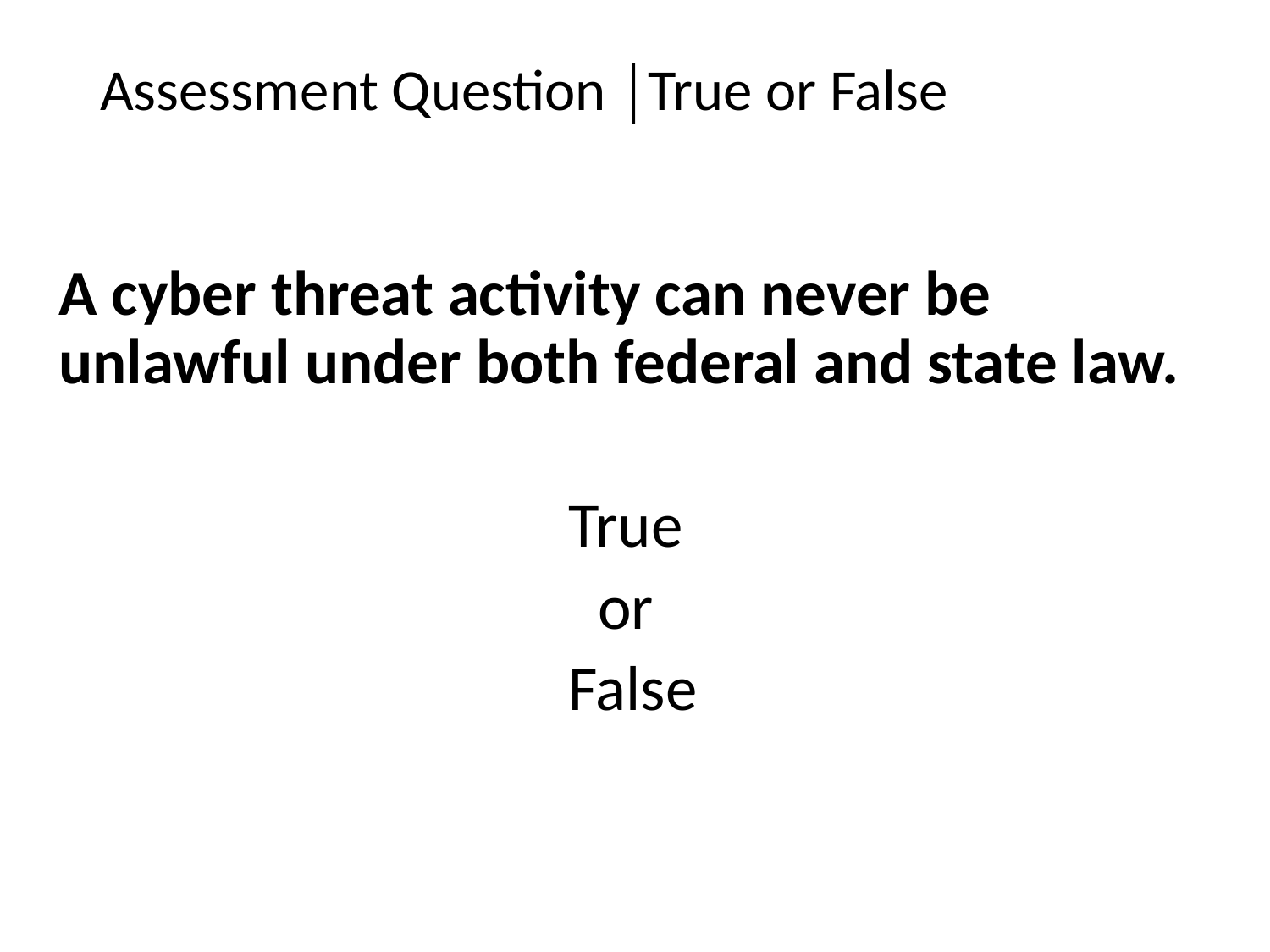

# Assessment Question │True or False
A cyber threat activity can never be unlawful under both federal and state law.

True
or
False